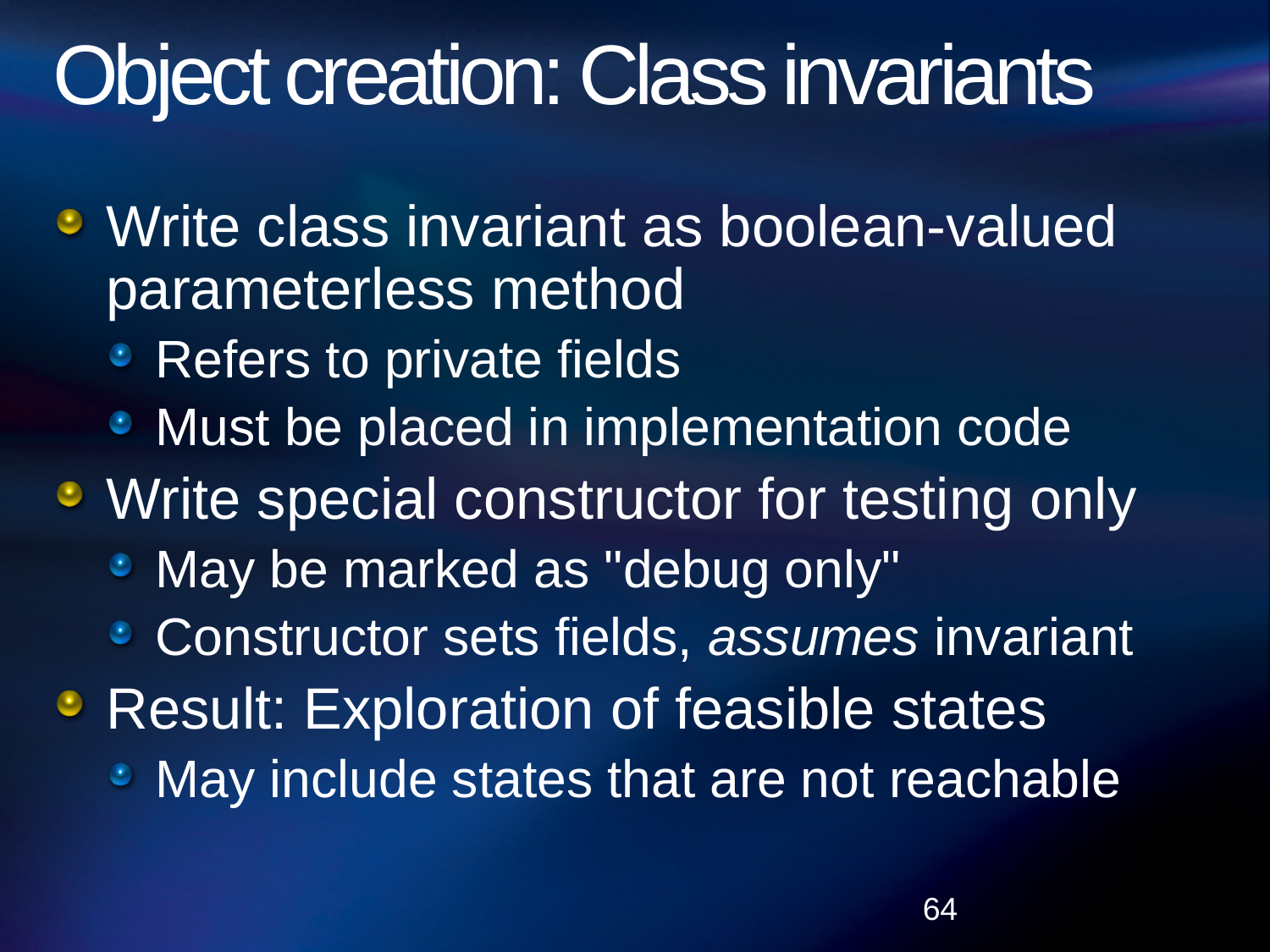

# Object creation: Class invariants
Write class invariant as boolean-valued parameterless method
Refers to private fields
Must be placed in implementation code
Write special constructor for testing only
May be marked as "debug only"
Constructor sets fields, assumes invariant
Result: Exploration of feasible states
May include states that are not reachable

64